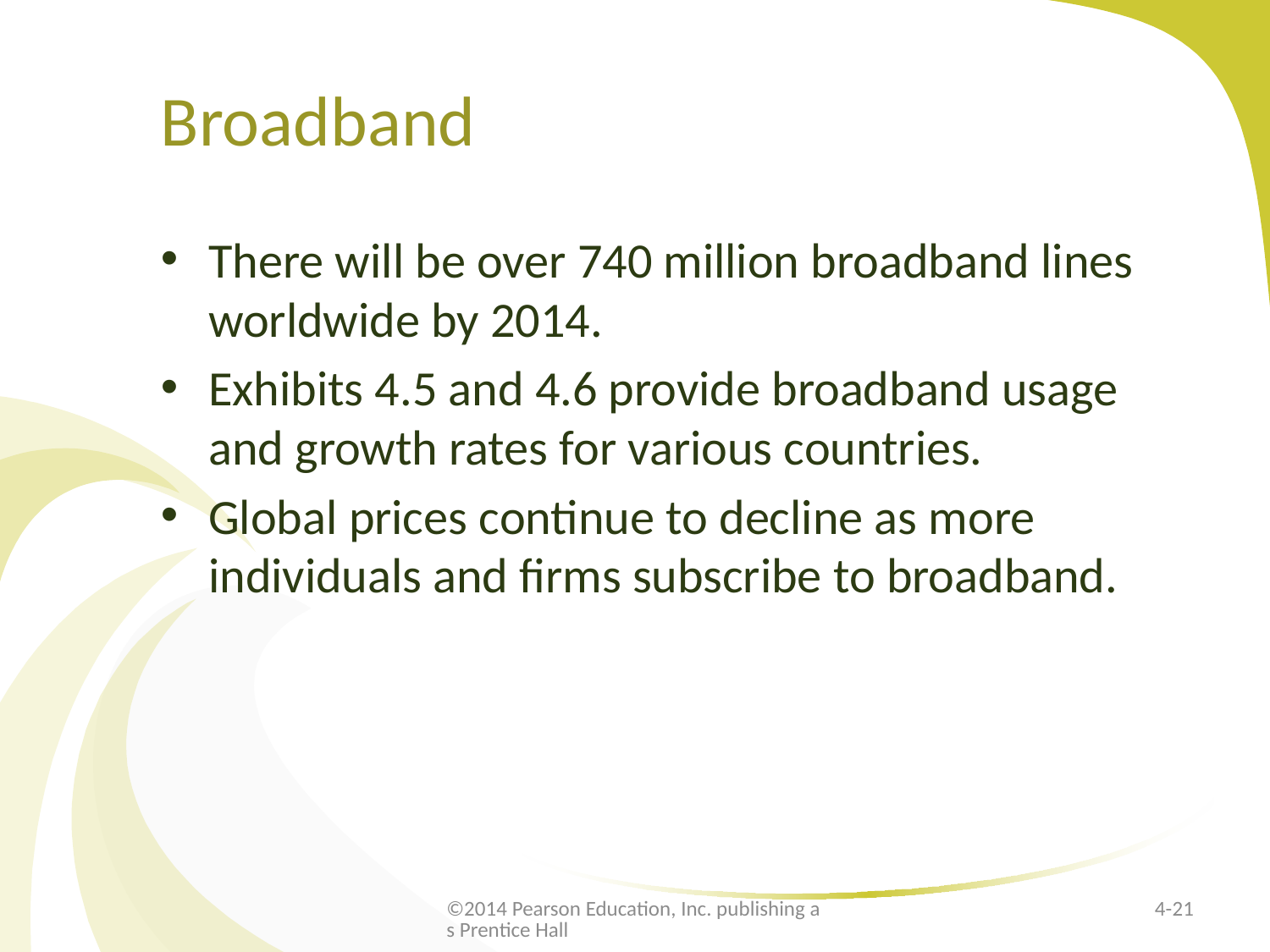

# Broadband
There will be over 740 million broadband lines worldwide by 2014.
Exhibits 4.5 and 4.6 provide broadband usage and growth rates for various countries.
Global prices continue to decline as more individuals and firms subscribe to broadband.
©2014 Pearson Education, Inc. publishing as Prentice Hall
4-21